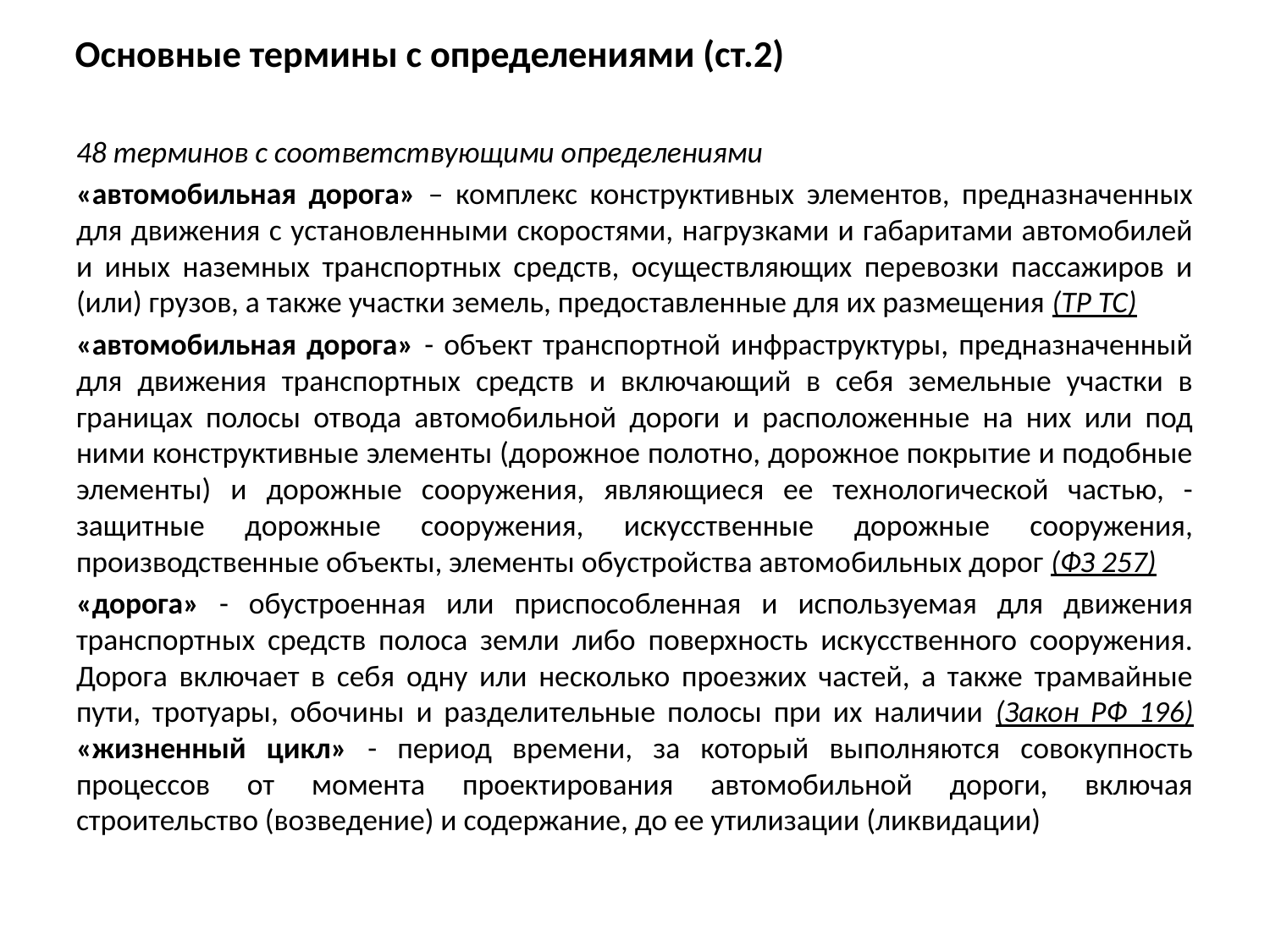

Основные термины с определениями (ст.2)
48 терминов с соответствующими определениями
«автомобильная дорога» – комплекс конструктивных элементов, предназначенных для движения с установленными скоростями, нагрузками и габаритами автомобилей и иных наземных транспортных средств, осуществляющих перевозки пассажиров и (или) грузов, а также участки земель, предоставленные для их размещения (ТР ТС)
«автомобильная дорога» - объект транспортной инфраструктуры, предназначенный для движения транспортных средств и включающий в себя земельные участки в границах полосы отвода автомобильной дороги и расположенные на них или под ними конструктивные элементы (дорожное полотно, дорожное покрытие и подобные элементы) и дорожные сооружения, являющиеся ее технологической частью, - защитные дорожные сооружения, искусственные дорожные сооружения, производственные объекты, элементы обустройства автомобильных дорог (ФЗ 257)
«дорога» - обустроенная или приспособленная и используемая для движения транспортных средств полоса земли либо поверхность искусственного сооружения. Дорога включает в себя одну или несколько проезжих частей, а также трамвайные пути, тротуары, обочины и разделительные полосы при их наличии (Закон РФ 196)
«жизненный цикл» - период времени, за который выполняются совокупность процессов от момента проектирования автомобильной дороги, включая строительство (возведение) и содержание, до ее утилизации (ликвидации)